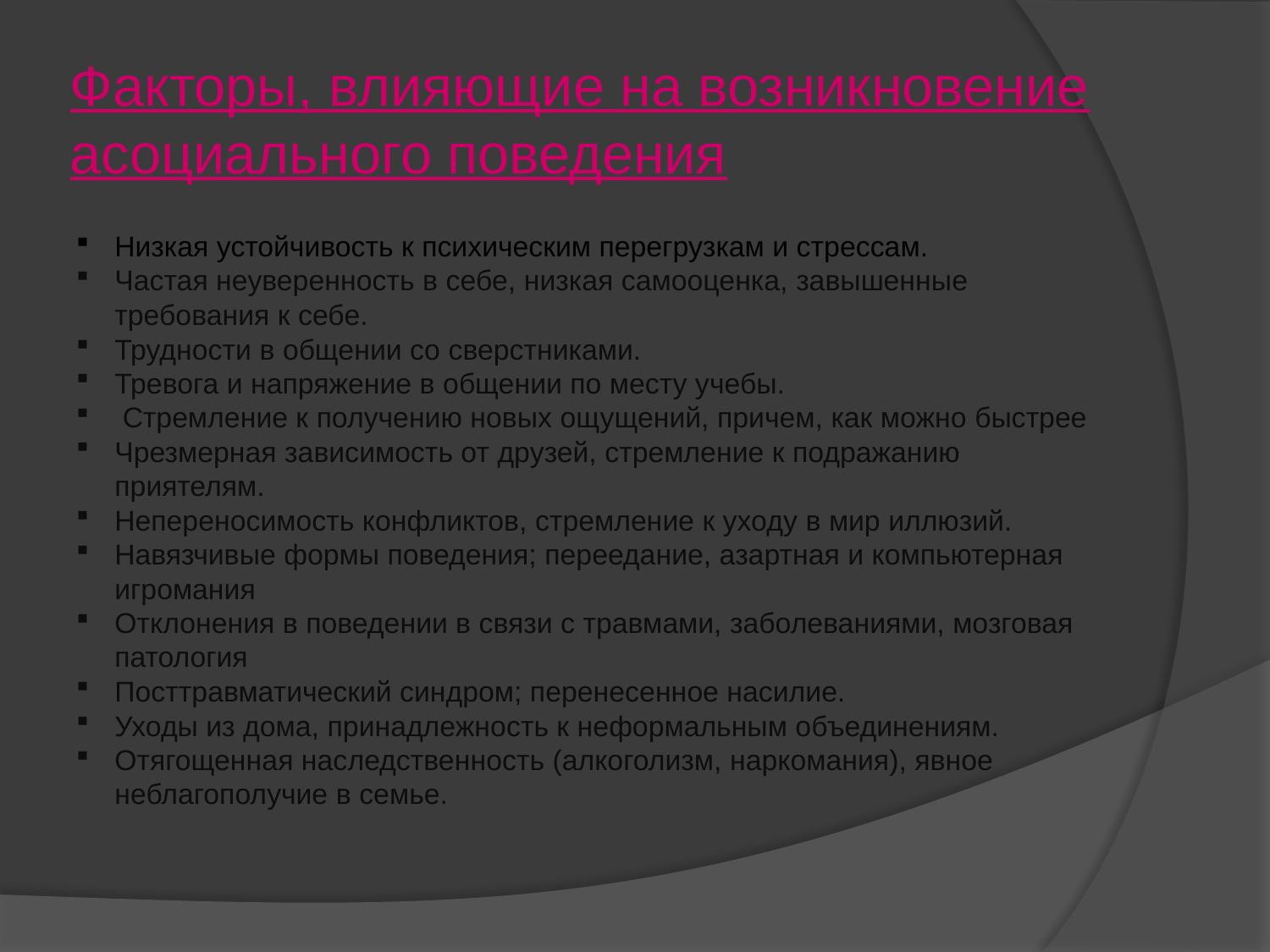

# Факторы, влияющие на возникновение асоциального поведения
Низкая устойчивость к психическим перегрузкам и стрессам.
Частая неуверенность в себе, низкая самооценка, завышенные требования к себе.
Трудности в общении со сверстниками.
Тревога и напряжение в общении по месту учебы.
 Стремление к получению новых ощущений, причем, как можно быстрее
Чрезмерная зависимость от друзей, стремление к подражанию приятелям.
Непереносимость конфликтов, стремление к уходу в мир иллюзий.
Навязчивые формы поведения; переедание, азартная и компьютерная игромания
Отклонения в поведении в связи с травмами, заболеваниями, мозговая патология
Посттравматический синдром; перенесенное насилие.
Уходы из дома, принадлежность к неформальным объединениям.
Отягощенная наследственность (алкоголизм, наркомания), явное неблагополучие в семье.